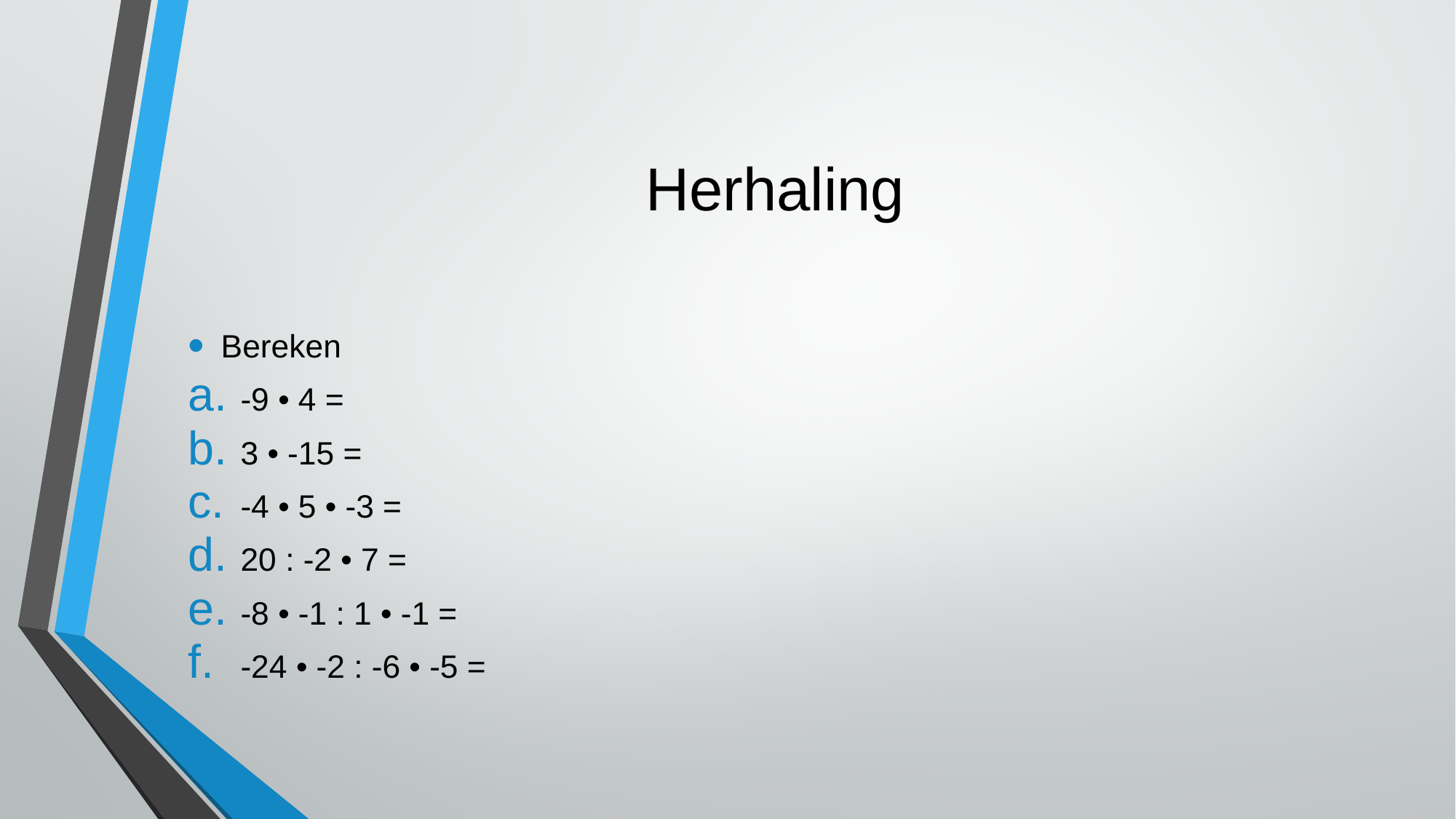

# Herhaling
Bereken
-9 • 4 =
3 • -15 =
-4 • 5 • -3 =
20 : -2 • 7 =
-8 • -1 : 1 • -1 =
-24 • -2 : -6 • -5 =